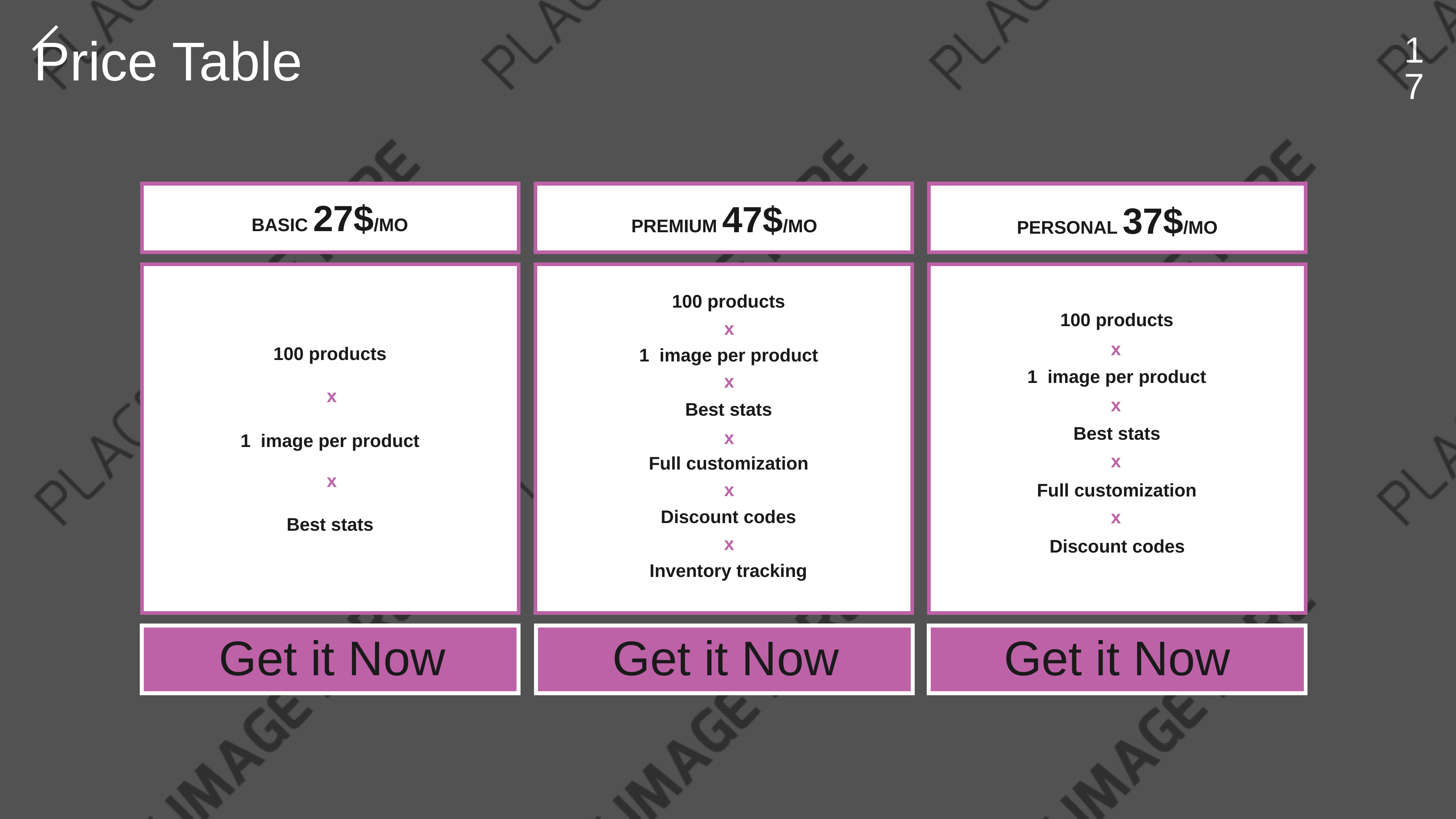

17
Price Table

BASIC 27$/MO
PREMIUM 47$/MO
PERSONAL 37$/MO

100 products
100 products
x
100 products
1  image per product
x
1  image per product
x
Best stats
x
x
Best stats
1  image per product
x
Full customization
x
Full customization
x
x
Discount codes
Best stats
x
Discount codes
x
Inventory tracking

Get it Now
Get it Now
Get it Now